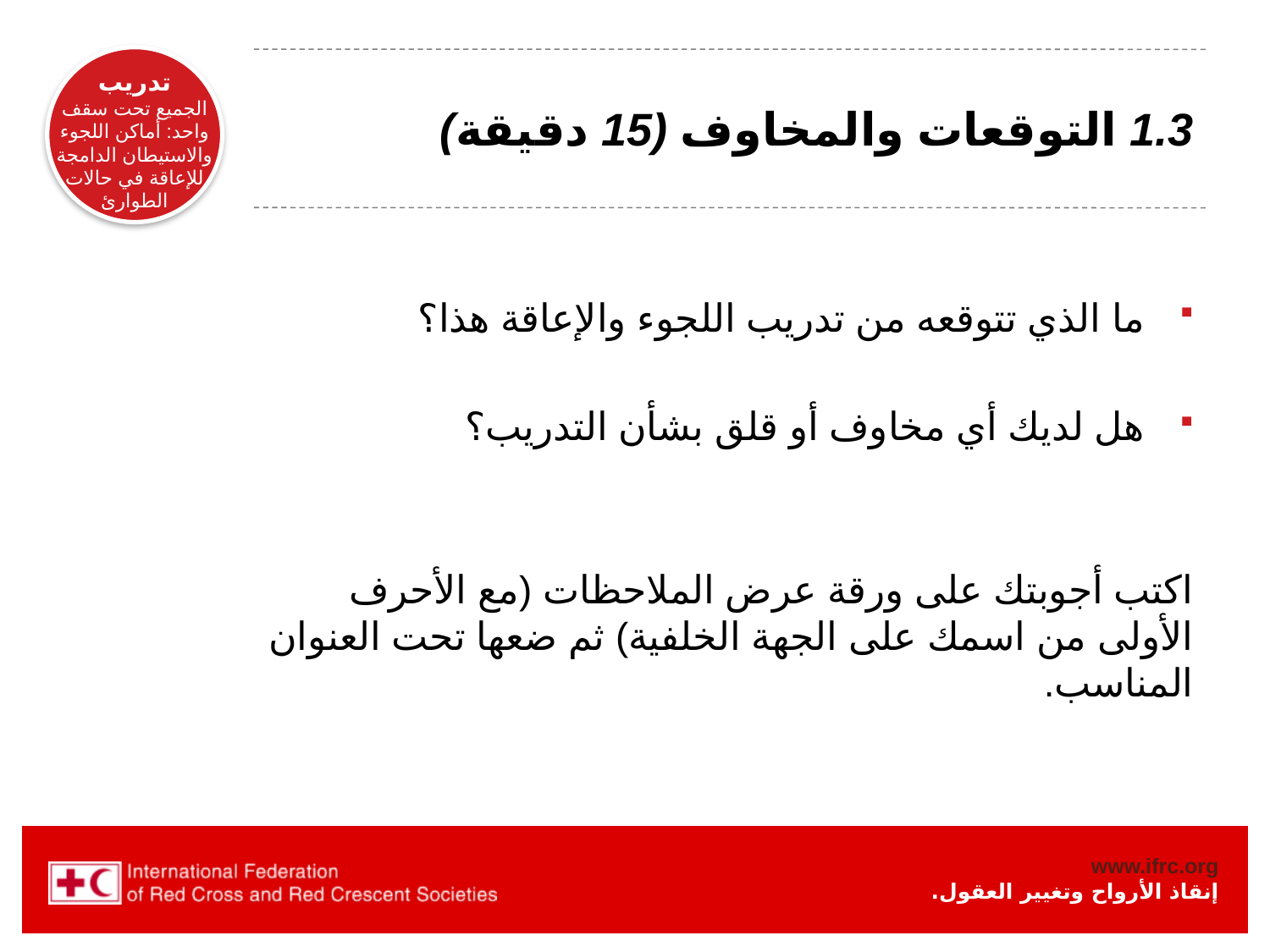

# 1.3 التوقعات والمخاوف (15 دقيقة)

 ما الذي تتوقعه من تدريب اللجوء والإعاقة هذا؟

 هل لديك أي مخاوف أو قلق بشأن التدريب؟

اكتب أجوبتك على ورقة عرض الملاحظات (مع الأحرف الأولى من اسمك على الجهة الخلفية) ثم ضعها تحت العنوان المناسب.